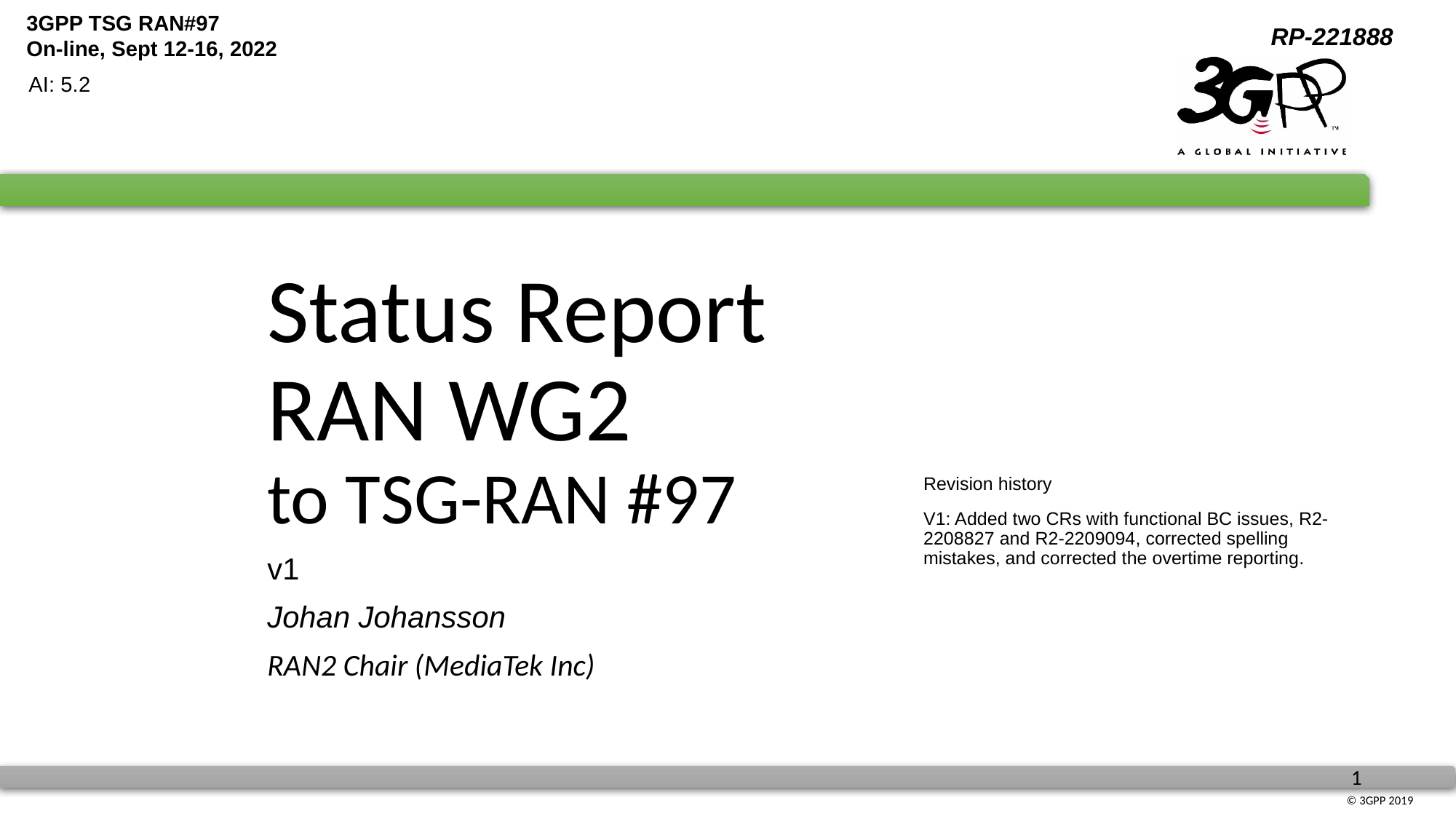

AI: 5.2
# Status Report RAN WG2 to TSG-RAN #97
Revision history
V1: Added two CRs with functional BC issues, R2-2208827 and R2-2209094, corrected spelling mistakes, and corrected the overtime reporting.
v1
Johan Johansson
RAN2 Chair (MediaTek Inc)